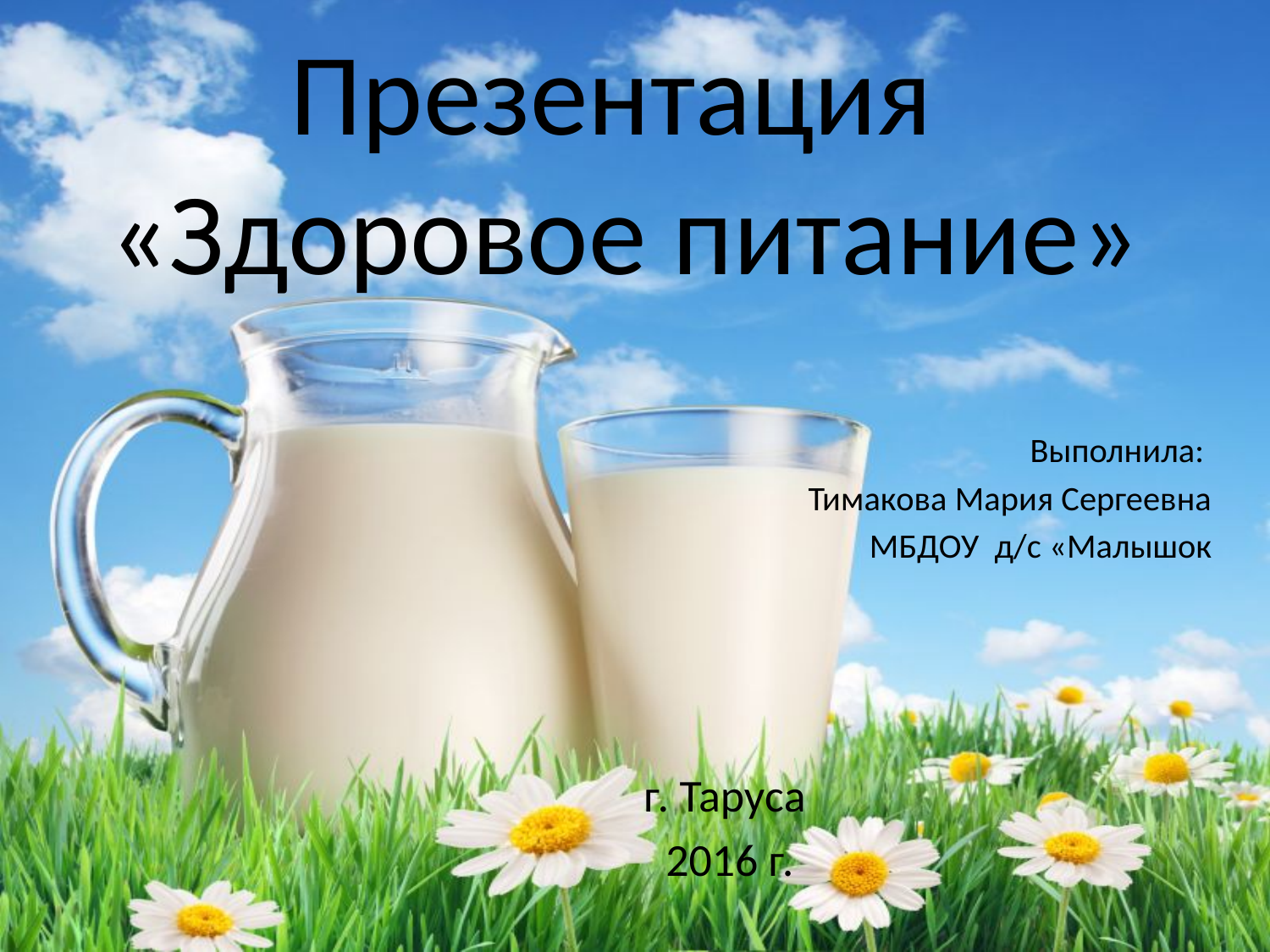

# Презентация «Здоровое питание»

Выполнила:
Тимакова Мария Сергеевна
МБДОУ  д/с «Малышок

г. Таруса
2016 г.